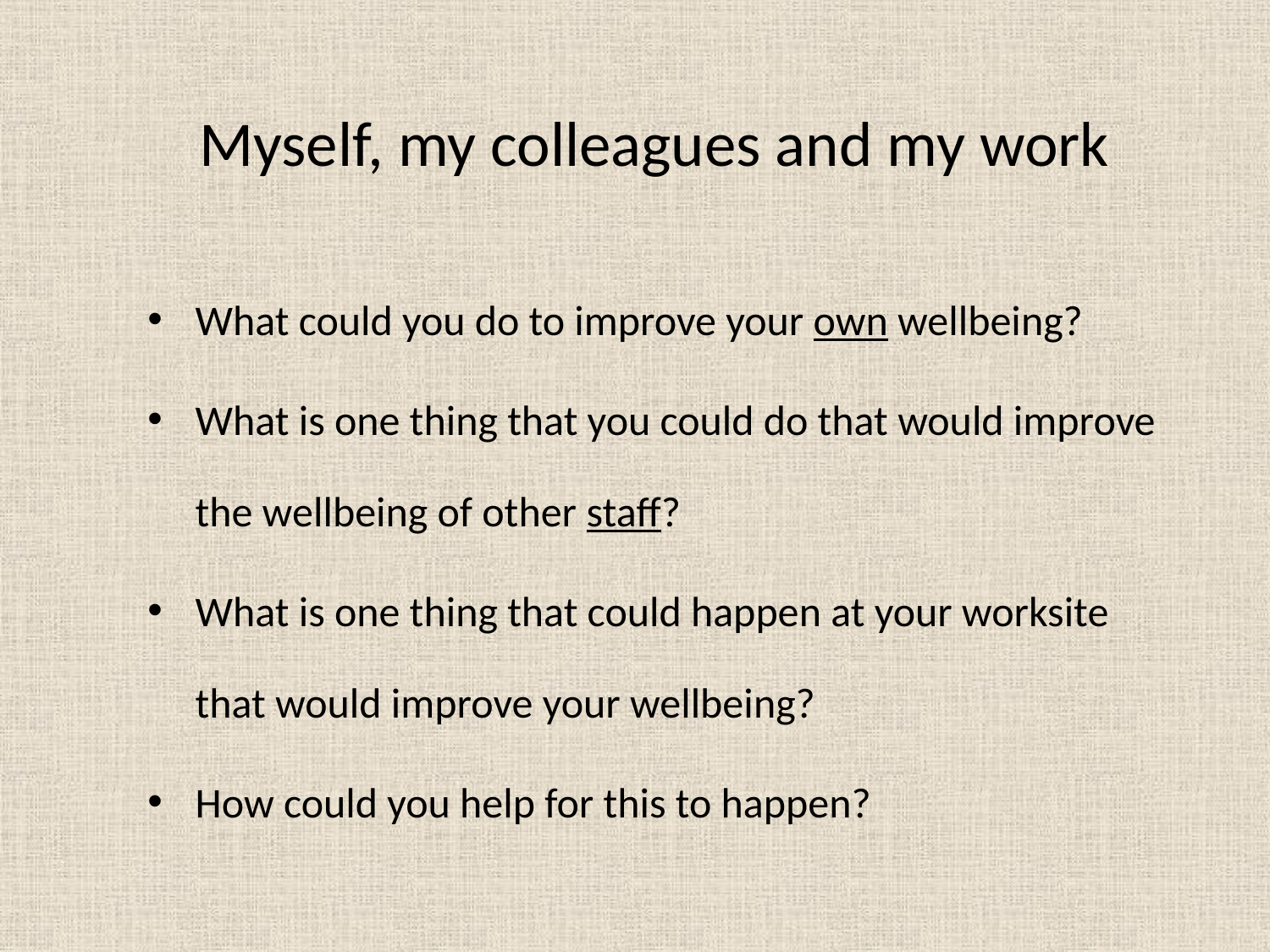

# Myself, my colleagues and my work
What could you do to improve your own wellbeing?
What is one thing that you could do that would improve the wellbeing of other staff?
What is one thing that could happen at your worksite that would improve your wellbeing?
How could you help for this to happen?